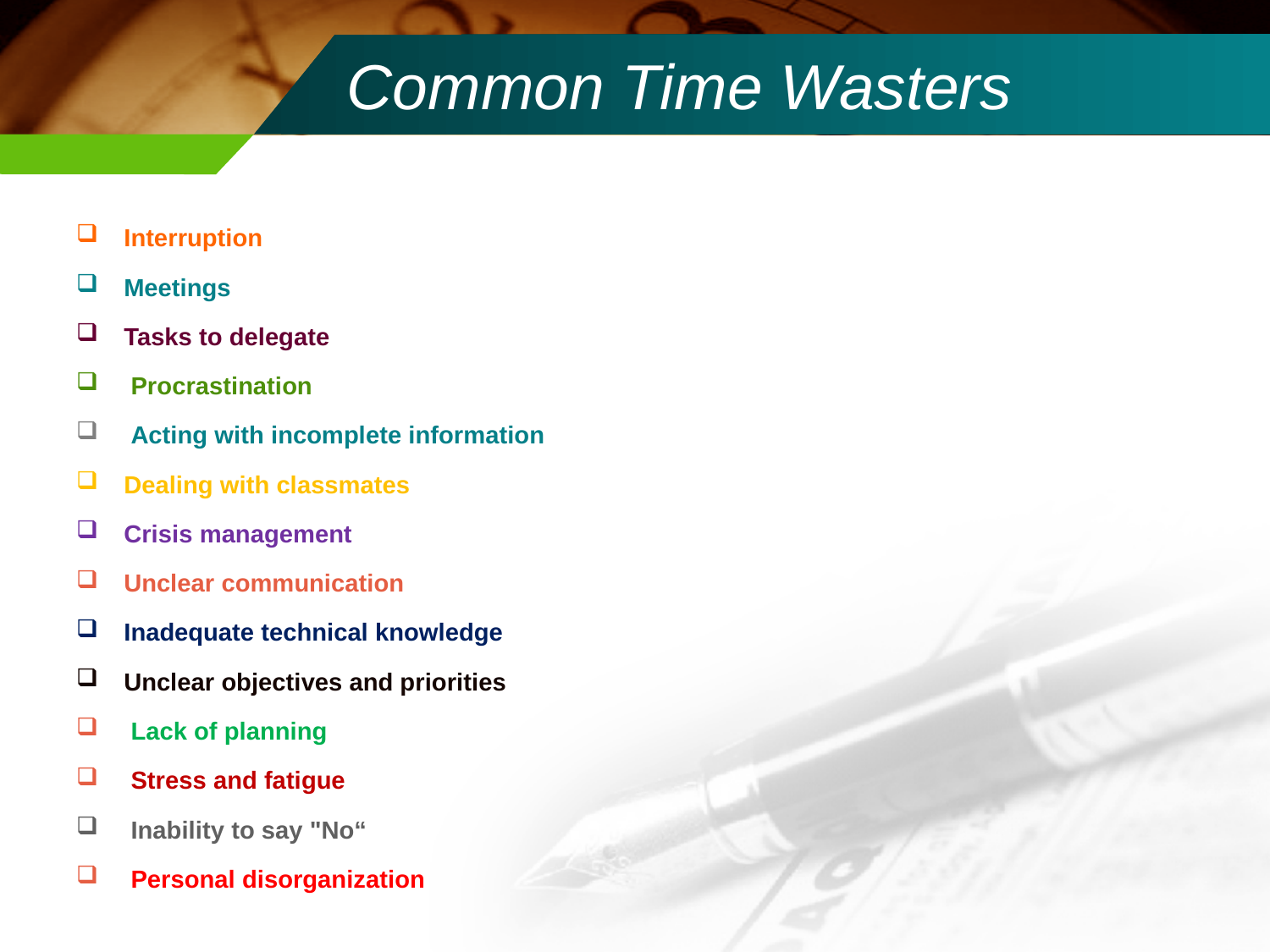

# Common Time Wasters
Interruption
Meetings
Tasks to delegate
 Procrastination
 Acting with incomplete information
Dealing with classmates
Crisis management
Unclear communication
Inadequate technical knowledge
Unclear objectives and priorities
 Lack of planning
 Stress and fatigue
 Inability to say "No“
 Personal disorganization